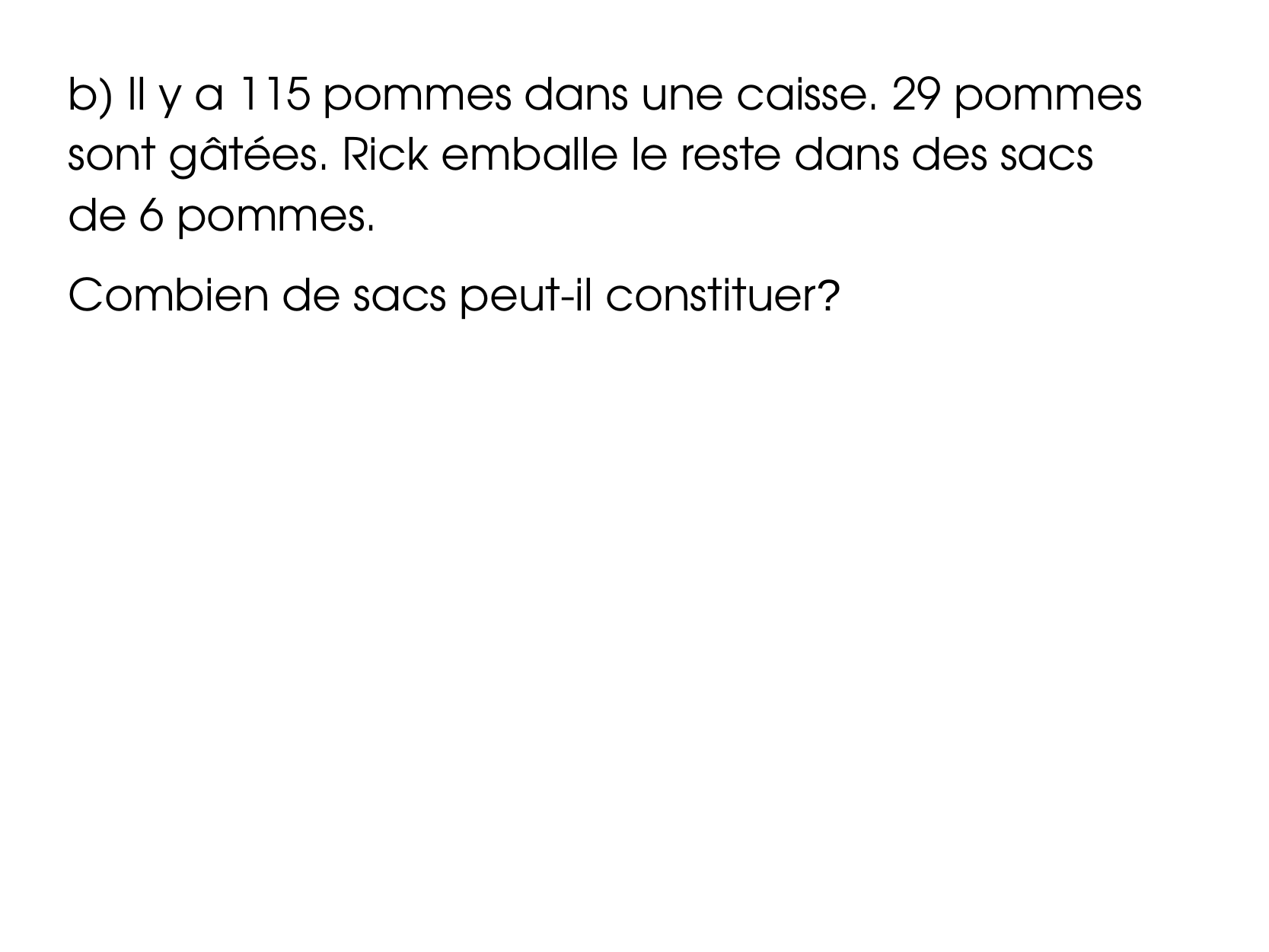

b) Il y a 115 pommes dans une caisse. 29 pommes sont gâtées. Rick emballe le reste dans des sacs de 6 pommes.
Combien de sacs peut-il constituer?